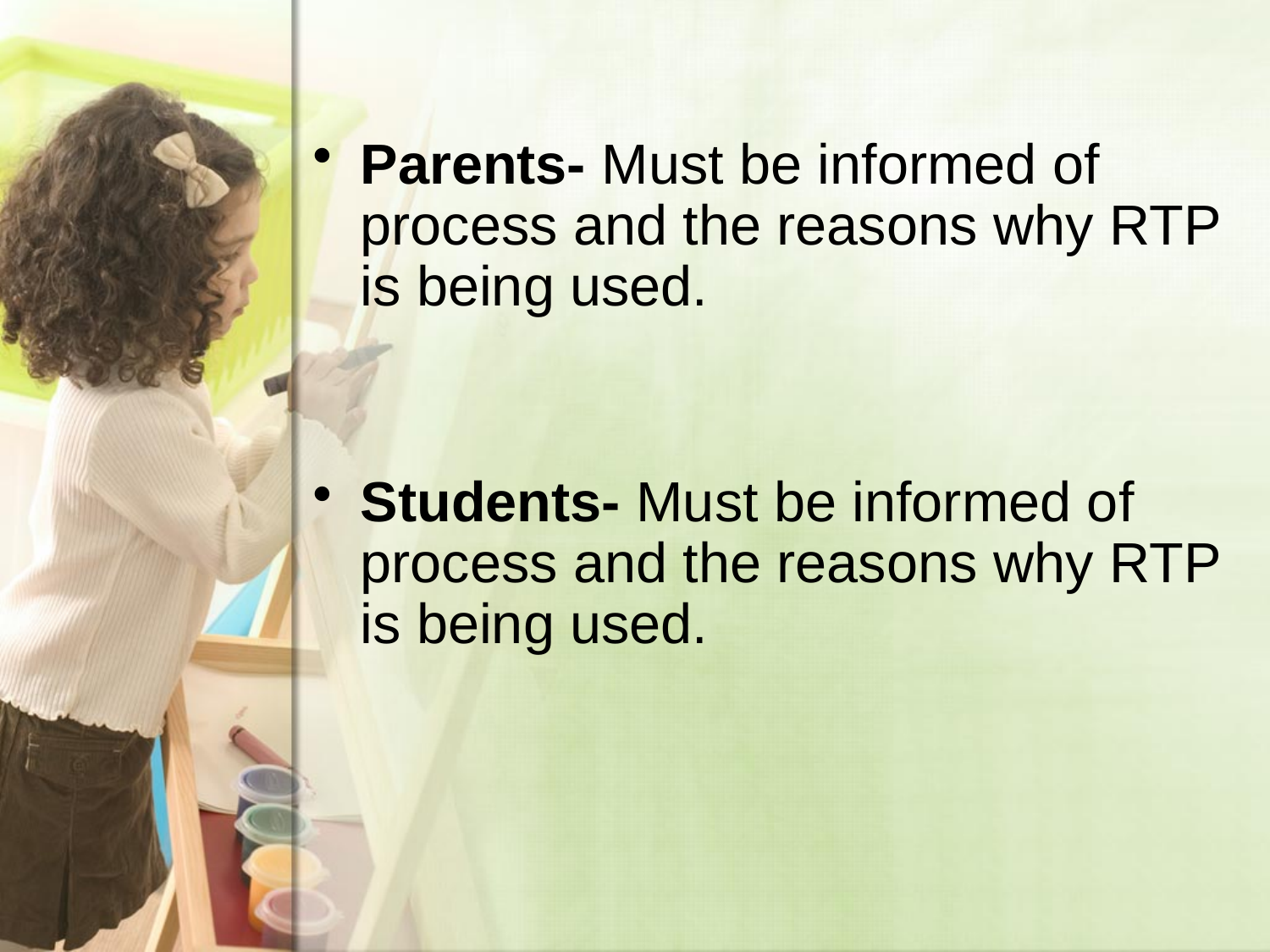

Parents- Must be informed of process and the reasons why RTP is being used.

Students- Must be informed of process and the reasons why RTP is being used.